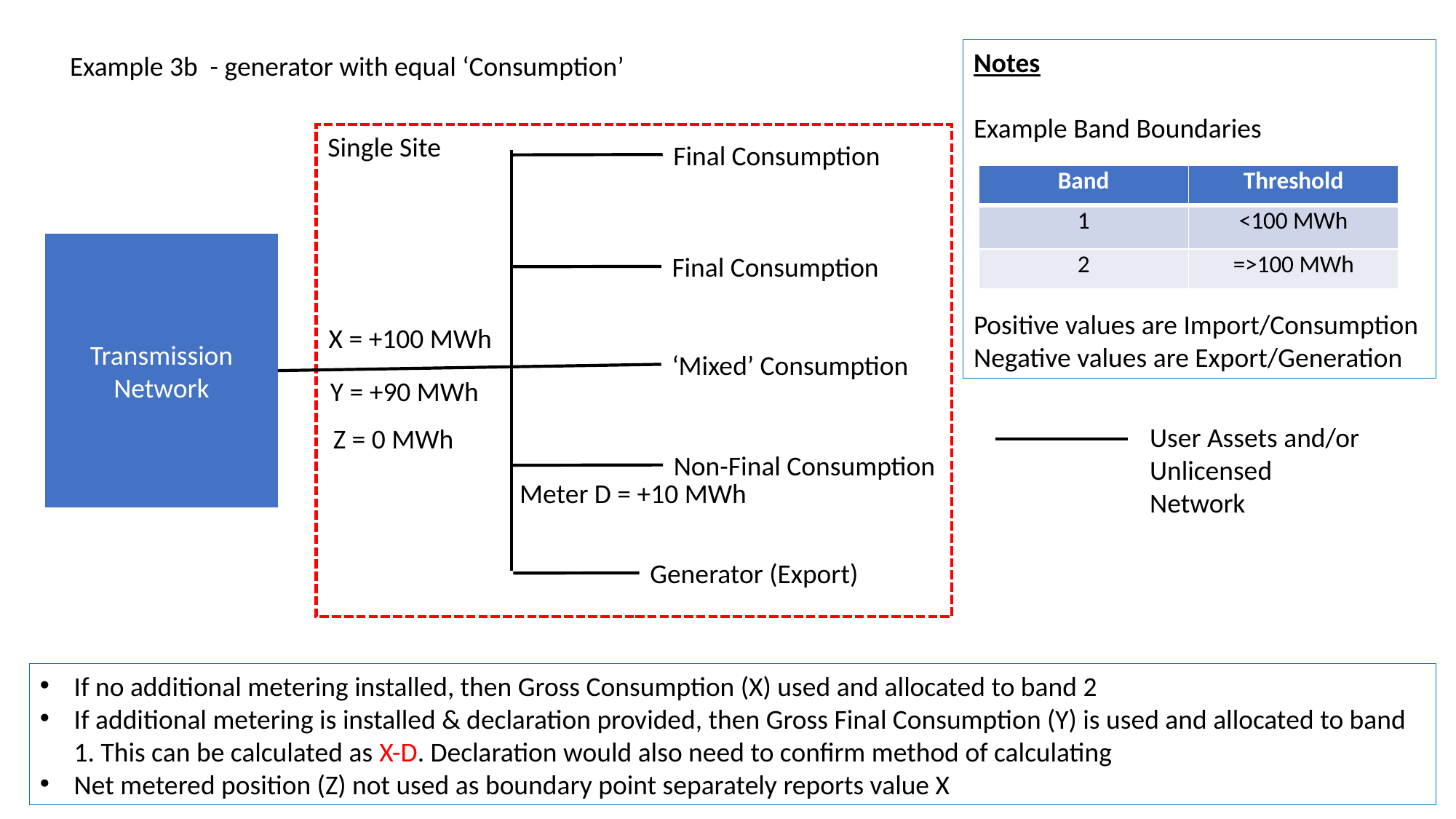

Notes

Example Band Boundaries

Positive values are Import/Consumption
Negative values are Export/Generation
Example 3b  - generator with equal ‘Consumption’

Single Site
Final Consumption
| Band | Threshold |
| --- | --- |
| 1 | <100 MWh |
| 2 | =>100 MWh |

Transmission Network

Final Consumption
X = +100 MWh
‘Mixed’ Consumption
Y = +90 MWh
User Assets and/or Unlicensed Network
Z = 0 MWh
Non-Final Consumption
Meter D = +10 MWh
Generator (Export)
If no additional metering installed, then Gross Consumption (X) used and allocated to band 2
If additional metering is installed & declaration provided, then Gross Final Consumption (Y) is used and allocated to band 1. This can be calculated as X-D. Declaration would also need to confirm method of calculating
Net metered position (Z) not used as boundary point separately reports value X